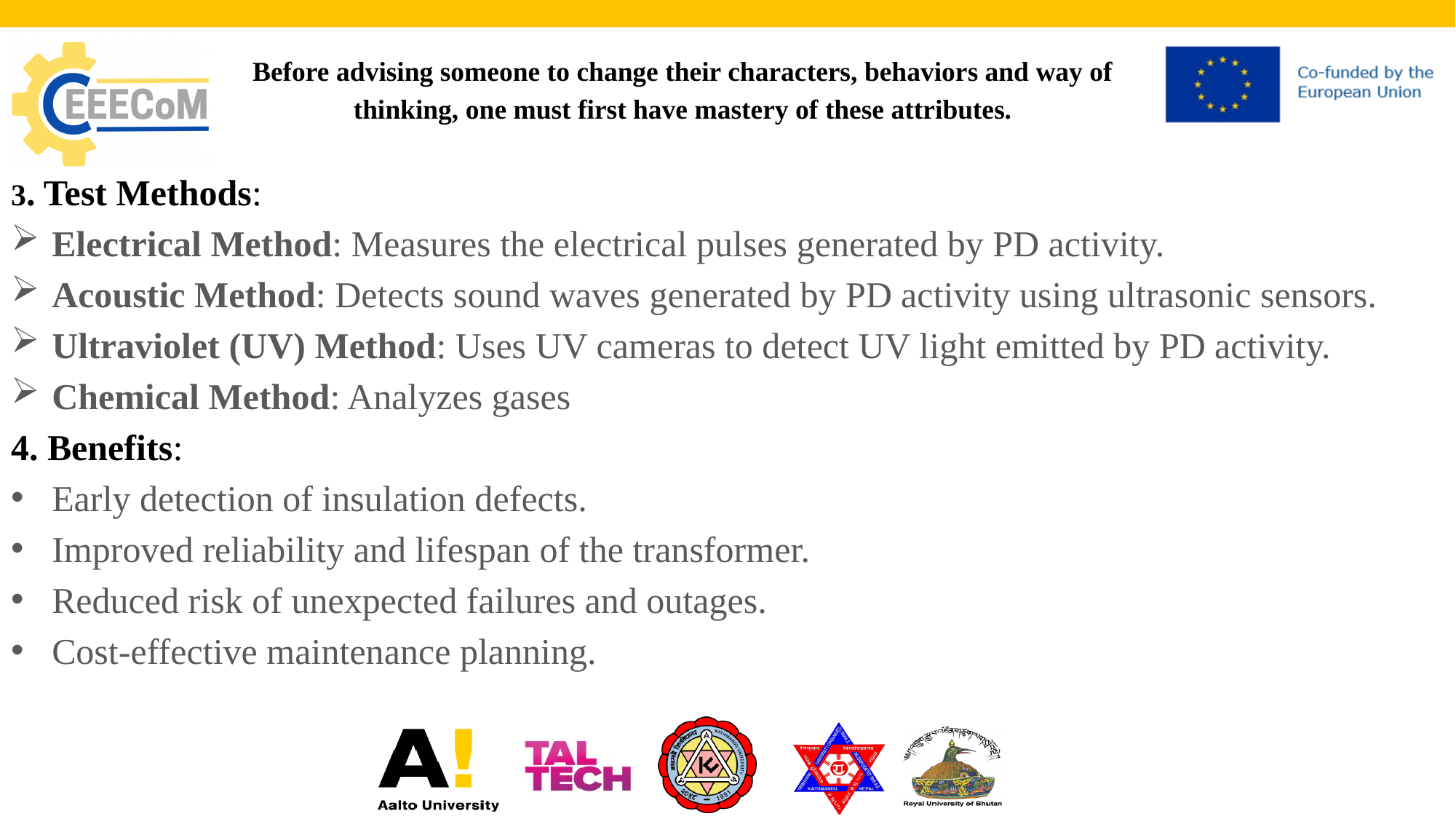

# Before advising someone to change their characters, behaviors and way of thinking, one must first have mastery of these attributes.
3. Test Methods:
Electrical Method: Measures the electrical pulses generated by PD activity.
Acoustic Method: Detects sound waves generated by PD activity using ultrasonic sensors.
Ultraviolet (UV) Method: Uses UV cameras to detect UV light emitted by PD activity.
Chemical Method: Analyzes gases
4. Benefits:
Early detection of insulation defects.
Improved reliability and lifespan of the transformer.
Reduced risk of unexpected failures and outages.
Cost-effective maintenance planning.